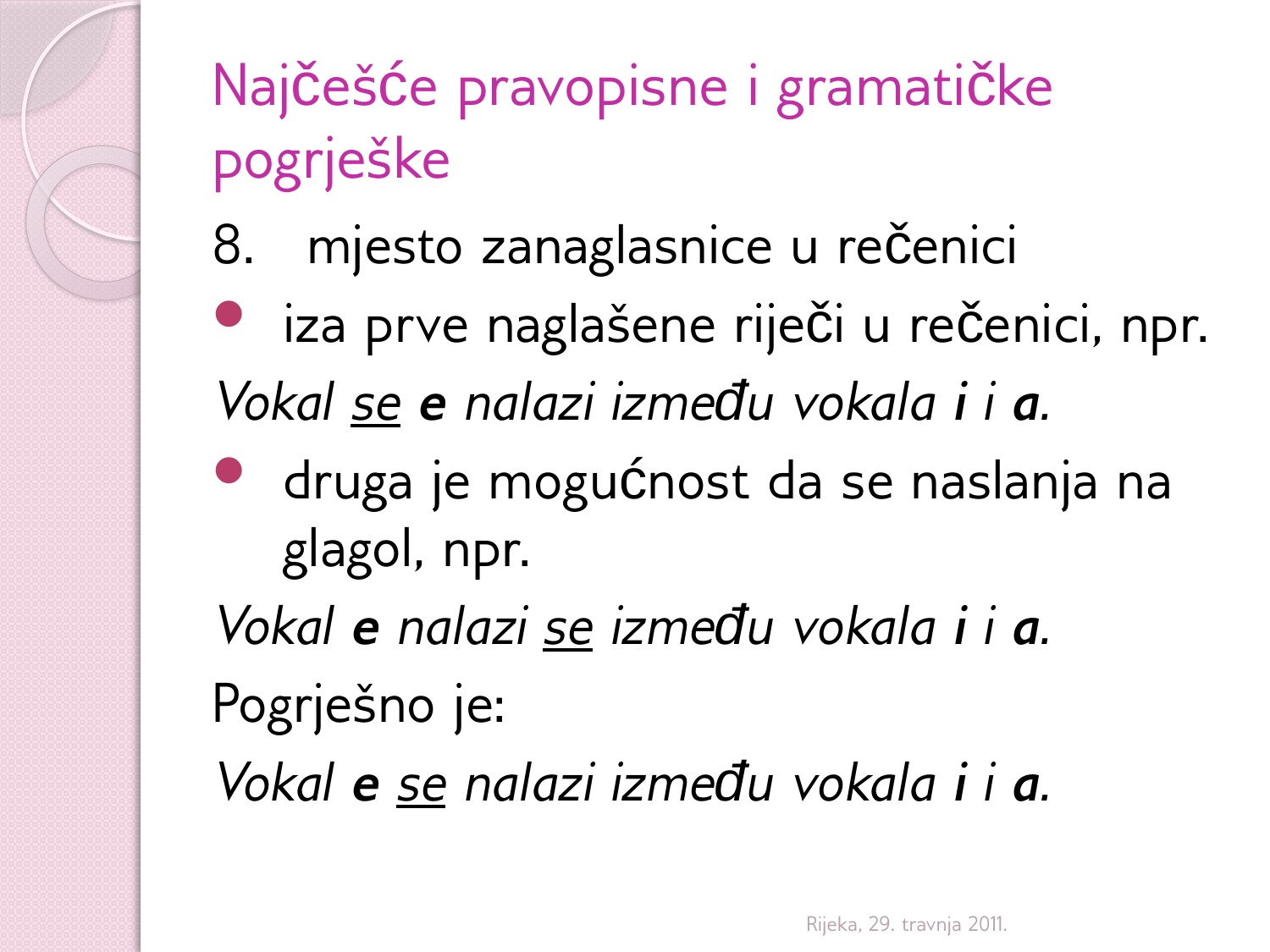

# Najčešće pravopisne i gramatičke pogrješke
8.   mjesto zanaglasnice u rečenici
iza prve naglašene riječi u rečenici, npr.
Vokal se e nalazi između vokala i i a.
druga je mogućnost da se naslanja na glagol, npr.
Vokal e nalazi se između vokala i i a.
Pogrješno je:
Vokal e se nalazi između vokala i i a.
Rijeka, 29. travnja 2011.